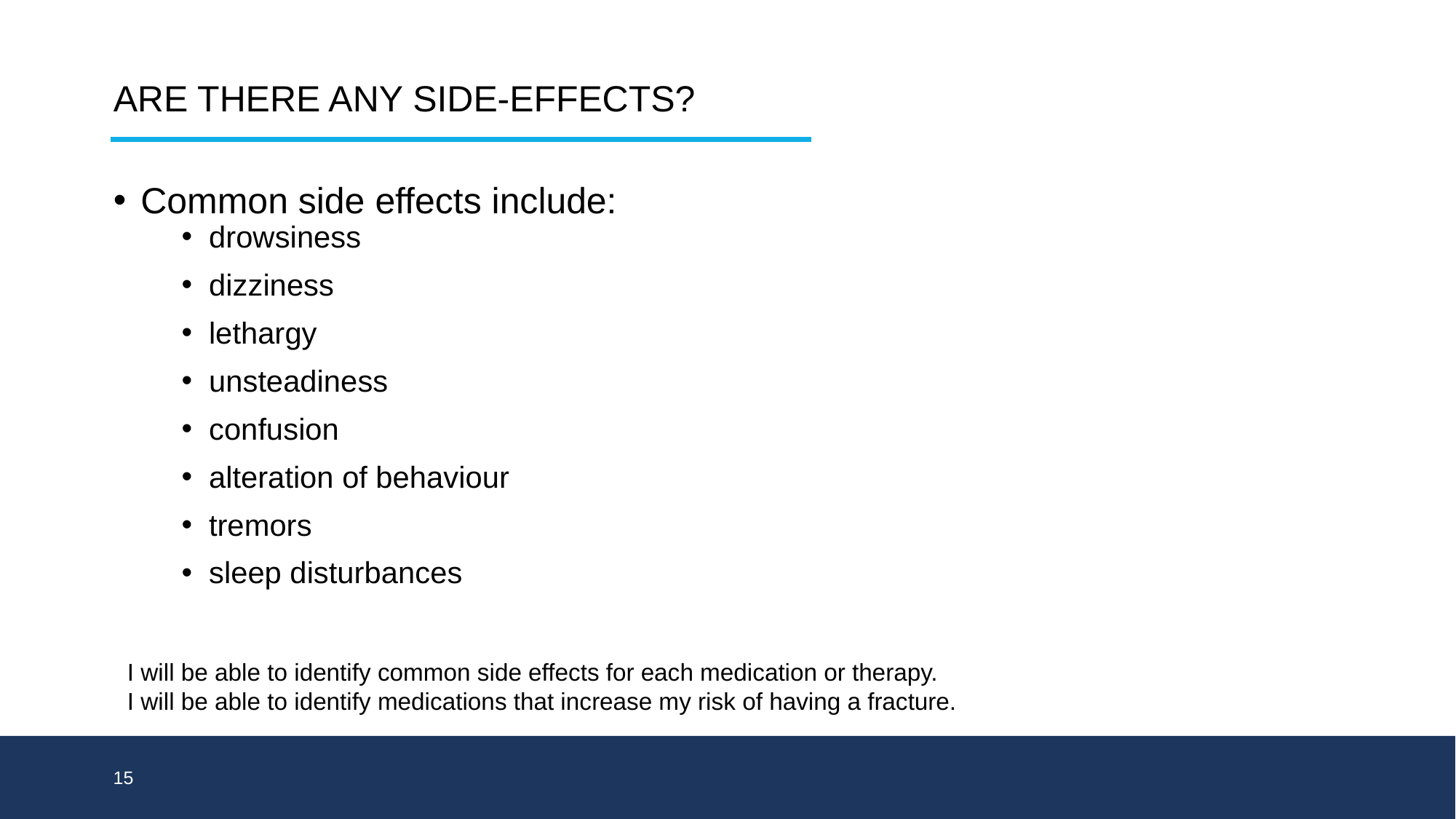

# Are there any side-effects?
Common side effects include:
drowsiness
dizziness
lethargy
unsteadiness
confusion
alteration of behaviour
tremors
sleep disturbances

I will be able to identify common side effects for each medication or therapy.
I will be able to identify medications that increase my risk of having a fracture.